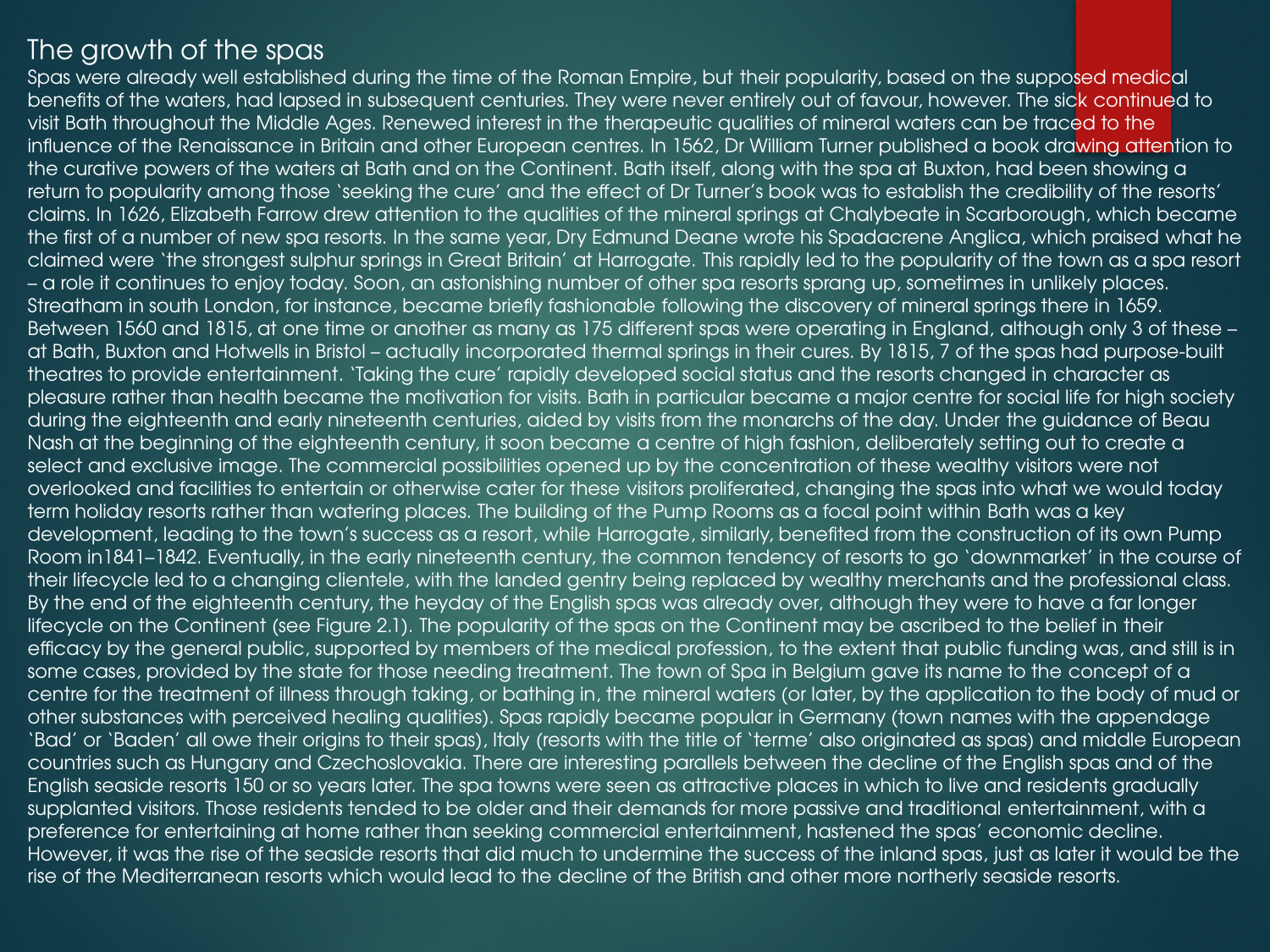

The growth of the spas
Spas were already well established during the time of the Roman Empire, but their popularity, based on the supposed medical benefits of the waters, had lapsed in subsequent centuries. They were never entirely out of favour, however. The sick continued to visit Bath throughout the Middle Ages. Renewed interest in the therapeutic qualities of mineral waters can be traced to the influence of the Renaissance in Britain and other European centres. In 1562, Dr William Turner published a book drawing attention to the curative powers of the waters at Bath and on the Continent. Bath itself, along with the spa at Buxton, had been showing a return to popularity among those ‘seeking the cure’ and the effect of Dr Turner’s book was to establish the credibility of the resorts’ claims. In 1626, Elizabeth Farrow drew attention to the qualities of the mineral springs at Chalybeate in Scarborough, which became the first of a number of new spa resorts. In the same year, Dry Edmund Deane wrote his Spadacrene Anglica, which praised what he claimed were ‘the strongest sulphur springs in Great Britain’ at Harrogate. This rapidly led to the popularity of the town as a spa resort – a role it continues to enjoy today. Soon, an astonishing number of other spa resorts sprang up, sometimes in unlikely places. Streatham in south London, for instance, became briefly fashionable following the discovery of mineral springs there in 1659. Between 1560 and 1815, at one time or another as many as 175 different spas were operating in England, although only 3 of these – at Bath, Buxton and Hotwells in Bristol – actually incorporated thermal springs in their cures. By 1815, 7 of the spas had purpose-built theatres to provide entertainment. ‘Taking the cure’ rapidly developed social status and the resorts changed in character as pleasure rather than health became the motivation for visits. Bath in particular became a major centre for social life for high society during the eighteenth and early nineteenth centuries, aided by visits from the monarchs of the day. Under the guidance of Beau Nash at the beginning of the eighteenth century, it soon became a centre of high fashion, deliberately setting out to create a select and exclusive image. The commercial possibilities opened up by the concentration of these wealthy visitors were not overlooked and facilities to entertain or otherwise cater for these visitors proliferated, changing the spas into what we would today term holiday resorts rather than watering places. The building of the Pump Rooms as a focal point within Bath was a key development, leading to the town’s success as a resort, while Harrogate, similarly, benefited from the construction of its own Pump Room in1841–1842. Eventually, in the early nineteenth century, the common tendency of resorts to go ‘downmarket’ in the course of their lifecycle led to a changing clientele, with the landed gentry being replaced by wealthy merchants and the professional class. By the end of the eighteenth century, the heyday of the English spas was already over, although they were to have a far longer lifecycle on the Continent (see Figure 2.1). The popularity of the spas on the Continent may be ascribed to the belief in their efficacy by the general public, supported by members of the medical profession, to the extent that public funding was, and still is in some cases, provided by the state for those needing treatment. The town of Spa in Belgium gave its name to the concept of a centre for the treatment of illness through taking, or bathing in, the mineral waters (or later, by the application to the body of mud or other substances with perceived healing qualities). Spas rapidly became popular in Germany (town names with the appendage ‘Bad’ or ‘Baden’ all owe their origins to their spas), Italy (resorts with the title of ‘terme’ also originated as spas) and middle European countries such as Hungary and Czechoslovakia. There are interesting parallels between the decline of the English spas and of the English seaside resorts 150 or so years later. The spa towns were seen as attractive places in which to live and residents gradually supplanted visitors. Those residents tended to be older and their demands for more passive and traditional entertainment, with a preference for entertaining at home rather than seeking commercial entertainment, hastened the spas’ economic decline. However, it was the rise of the seaside resorts that did much to undermine the success of the inland spas, just as later it would be the rise of the Mediterranean resorts which would lead to the decline of the British and other more northerly seaside resorts.